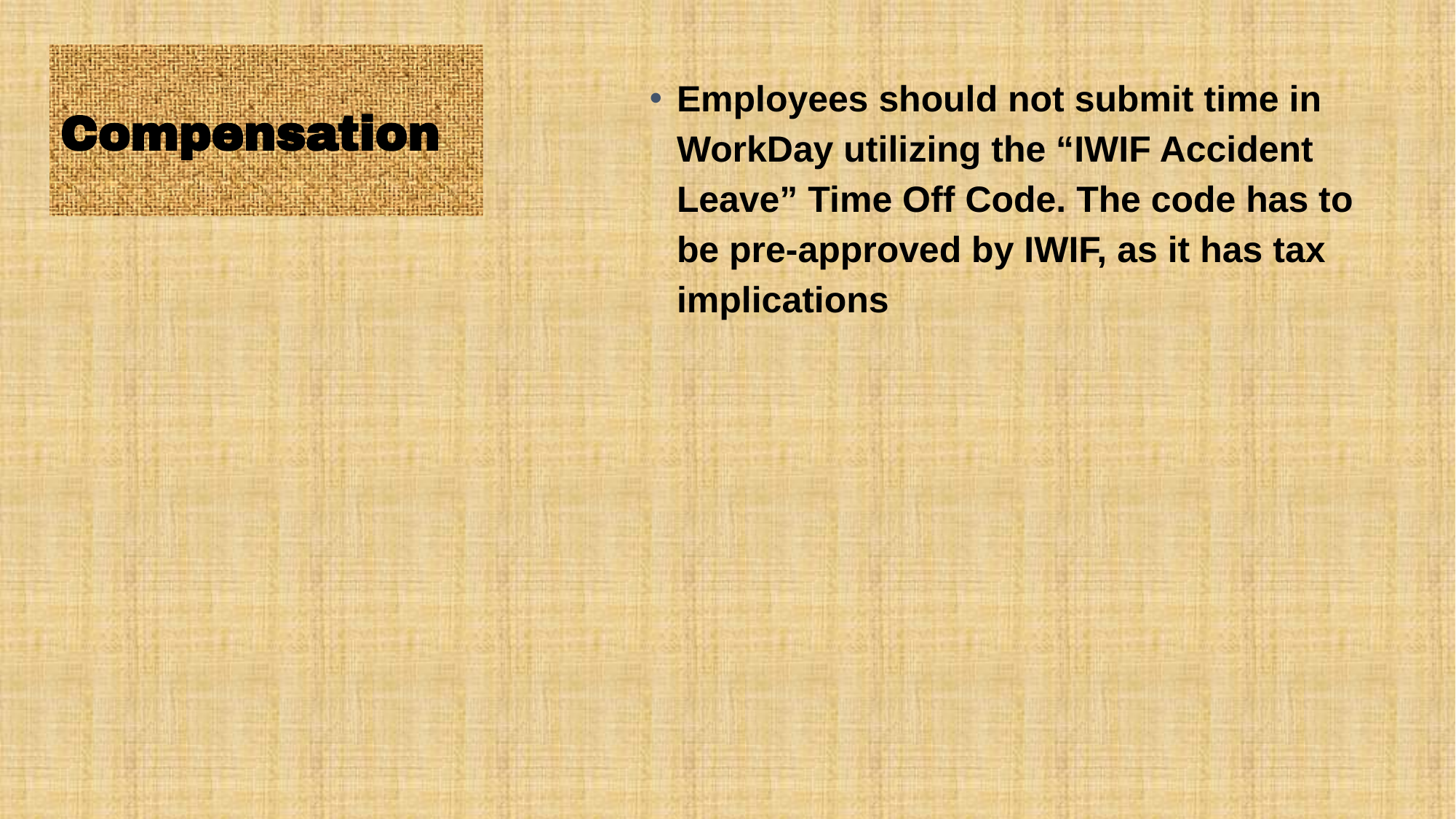

# Compensation
Employees should not submit time in WorkDay utilizing the “IWIF Accident Leave” Time Off Code. The code has to be pre-approved by IWIF, as it has tax implications